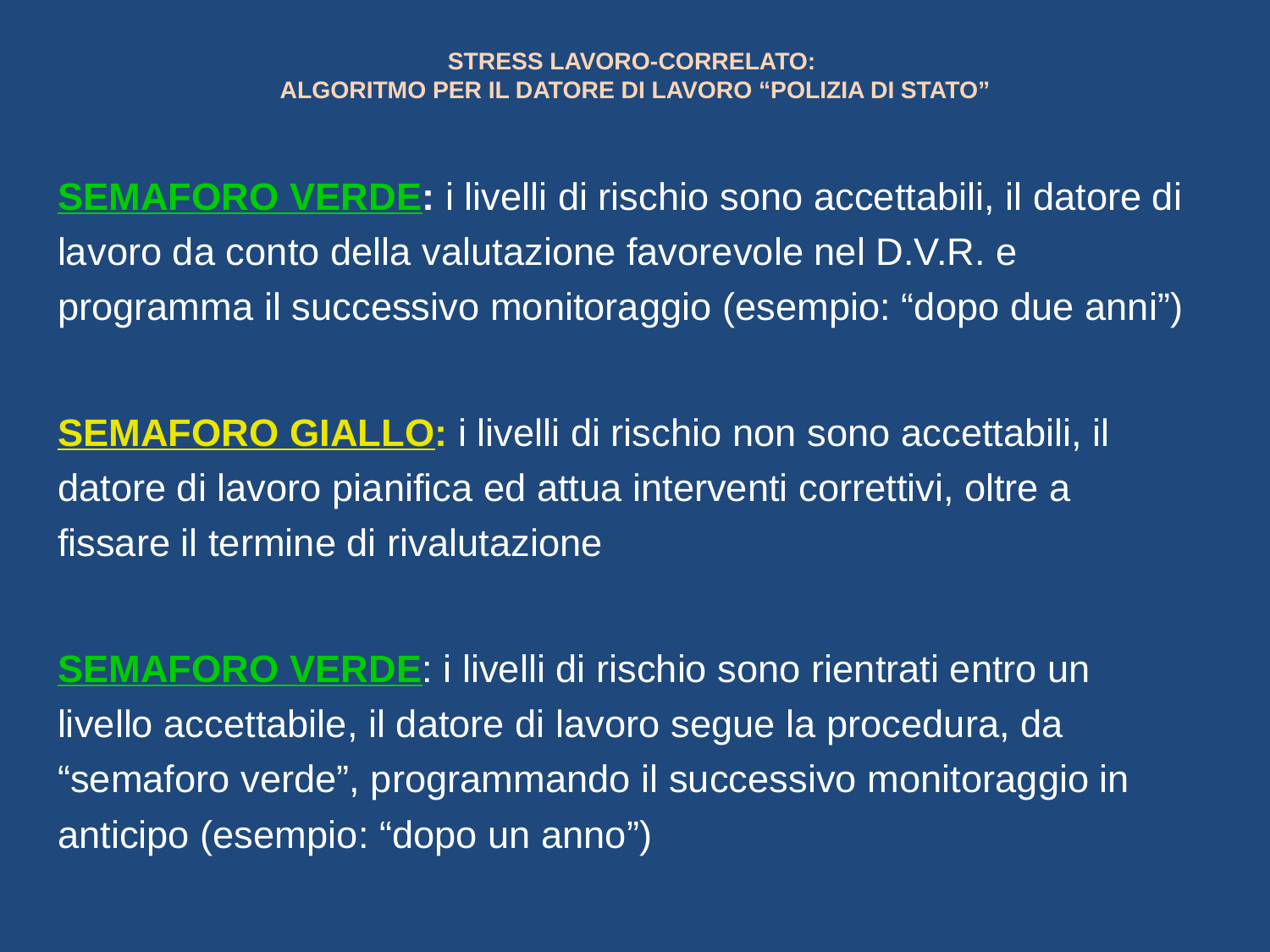

# STRESS LAVORO-CORRELATO: ALGORITMO PER IL DATORE DI LAVORO “POLIZIA DI STATO”
SEMAFORO VERDE: i livelli di rischio sono accettabili, il datore di lavoro da conto della valutazione favorevole nel D.V.R. e programma il successivo monitoraggio (esempio: “dopo due anni”)

SEMAFORO GIALLO: i livelli di rischio non sono accettabili, il datore di lavoro pianifica ed attua interventi correttivi, oltre a fissare il termine di rivalutazione

SEMAFORO VERDE: i livelli di rischio sono rientrati entro un livello accettabile, il datore di lavoro segue la procedura, da “semaforo verde”, programmando il successivo monitoraggio in anticipo (esempio: “dopo un anno”)